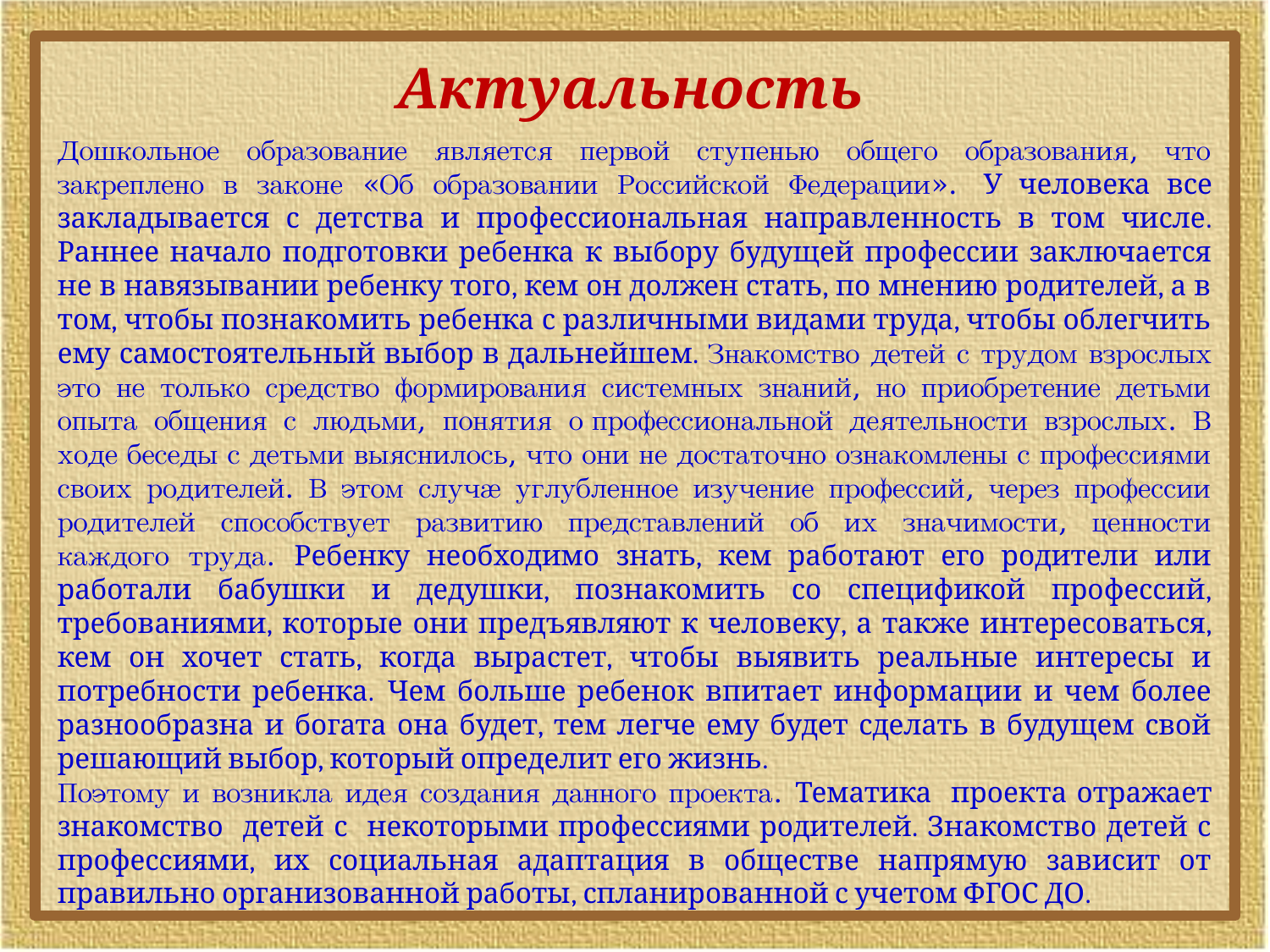

Актуальность
Дошкольное образование является первой ступенью общего образования, что закреплено в законе «Об образовании Российской Федерации».  У человека все закладывается с детства и профессиональная направленность в том числе. Раннее начало подготовки ребенка к выбору будущей профессии заключается не в навязывании ребенку того, кем он должен стать, по мнению родителей, а в том, чтобы познакомить ребенка с различными видами труда, чтобы облегчить ему самостоятельный выбор в дальнейшем. Знакомство детей с трудом взрослых это не только средство формирования системных знаний, но приобретение детьми опыта общения с людьми, понятия о профессиональной деятельности взрослых. В ходе беседы с детьми выяснилось, что они не достаточно ознакомлены с профессиями своих родителей. В этом случае углубленное изучение профессий, через профессии родителей способствует развитию представлений об их значимости, ценности каждого труда. Ребенку необходимо знать, кем работают его родители или работали бабушки и дедушки, познакомить со спецификой профессий, требованиями, которые они предъявляют к человеку, а также интересоваться, кем он хочет стать, когда вырастет, чтобы выявить реальные интересы и потребности ребенка. Чем больше ребенок впитает информации и чем более разнообразна и богата она будет, тем легче ему будет сделать в будущем свой решающий выбор, который определит его жизнь.
Поэтому и возникла идея создания данного проекта. Тематика  проекта отражает знакомство  детей с  некоторыми профессиями родителей. Знакомство детей с профессиями, их социальная адаптация в обществе напрямую зависит от правильно организованной работы, спланированной с учетом ФГОС ДО.